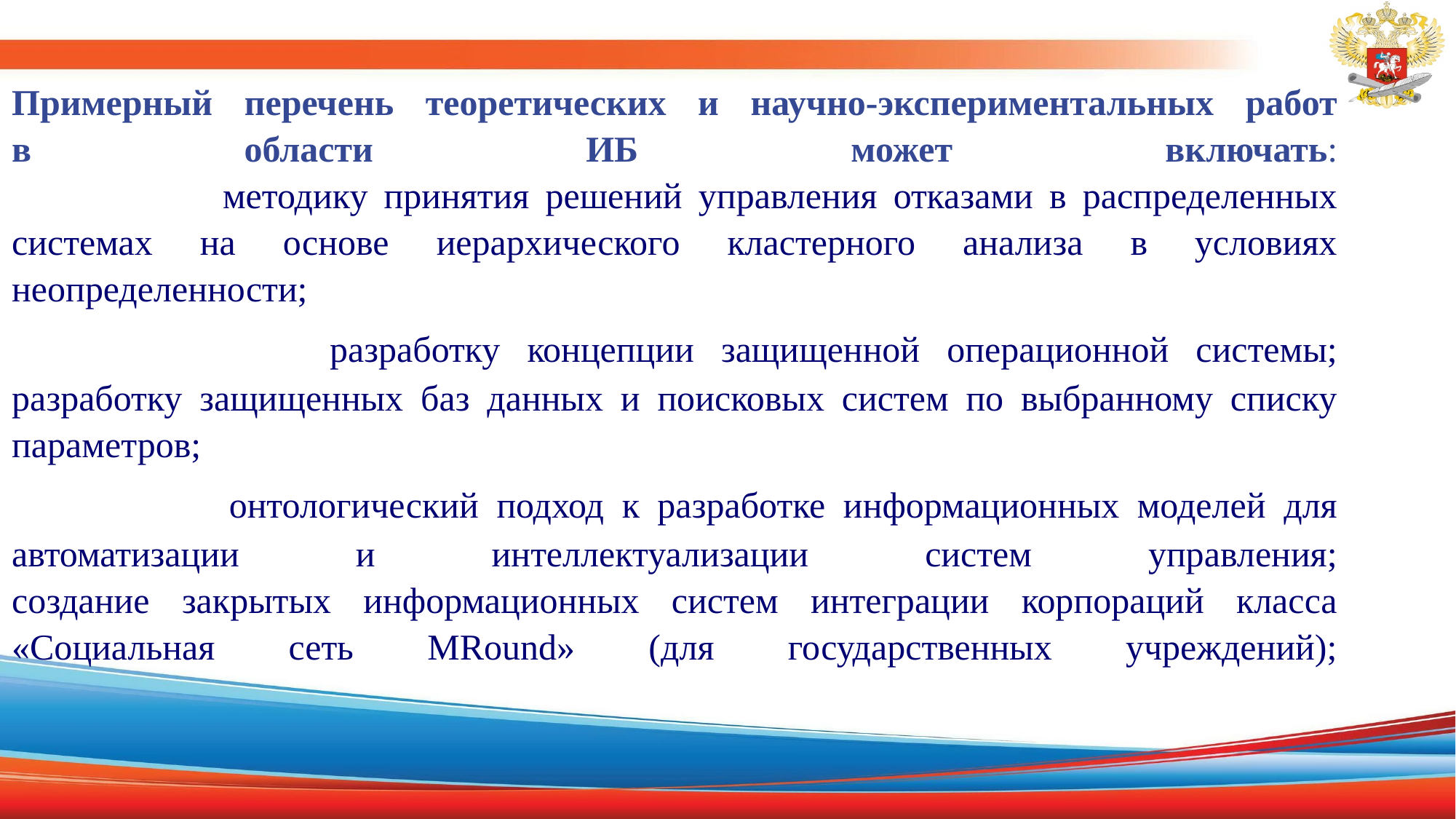

# Примерный перечень теоретических и научно-экспериментальных работ в области ИБ может включать: методику принятия решений управления отказами в распределенных системах на основе иерархического кластерного анализа в условиях неопределенности; разработку концепции защищенной операционной системы; разработку защищенных баз данных и поисковых систем по выбранному списку параметров; онтологический подход к разработке информационных моделей для автоматизации и интеллектуализации систем управления; создание закрытых информационных систем интеграции корпораций класса «Социальная сеть MRound» (для государственных учреждений);